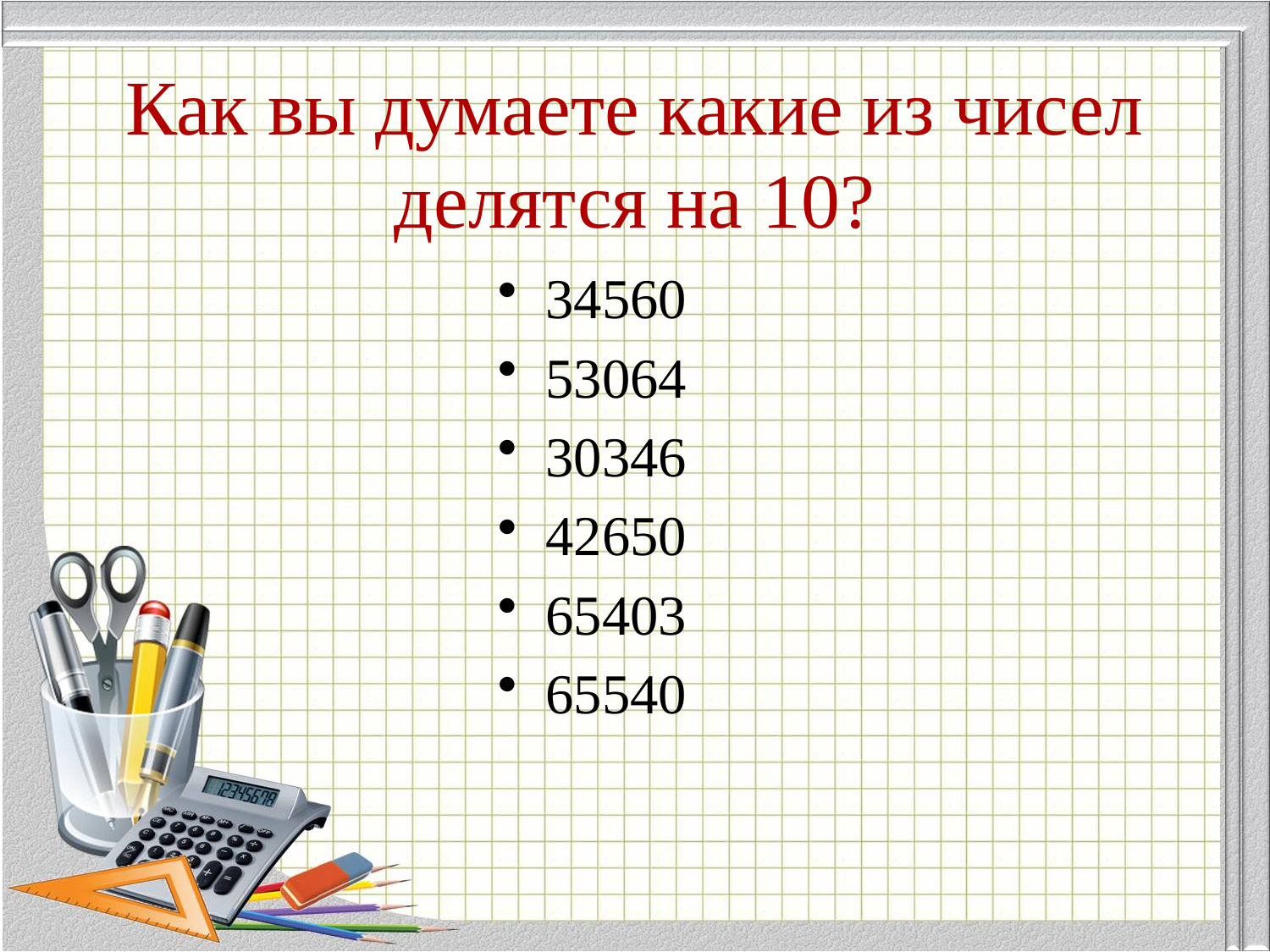

# Как вы думаете какие из чисел делятся на 10?
34560
53064
30346
42650
65403
65540